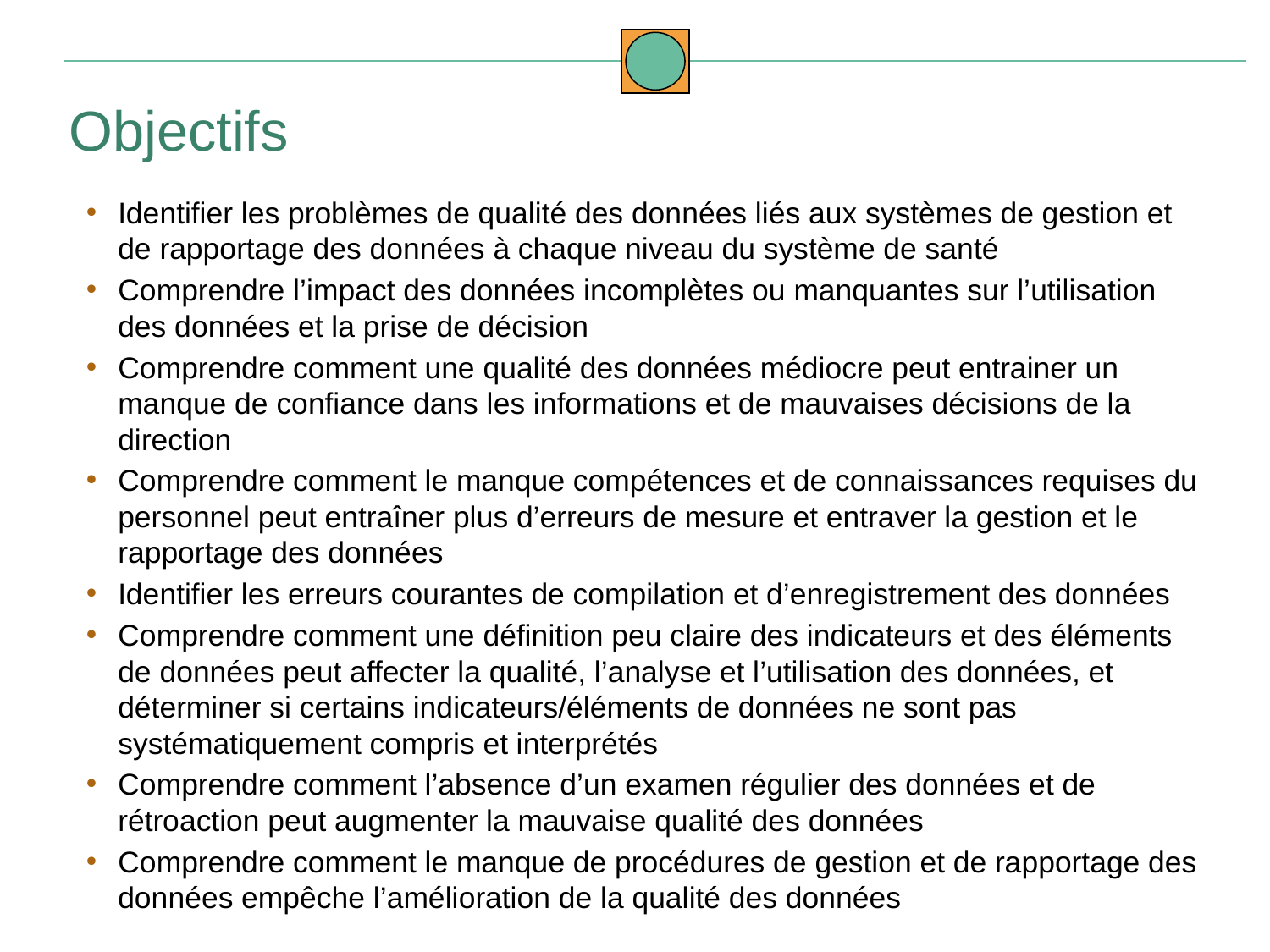

Objectifs
Identifier les problèmes de qualité des données liés aux systèmes de gestion et de rapportage des données à chaque niveau du système de santé
Comprendre l’impact des données incomplètes ou manquantes sur l’utilisation des données et la prise de décision
Comprendre comment une qualité des données médiocre peut entrainer un manque de confiance dans les informations et de mauvaises décisions de la direction
Comprendre comment le manque compétences et de connaissances requises du personnel peut entraîner plus d’erreurs de mesure et entraver la gestion et le rapportage des données
Identifier les erreurs courantes de compilation et d’enregistrement des données
Comprendre comment une définition peu claire des indicateurs et des éléments de données peut affecter la qualité, l’analyse et l’utilisation des données, et déterminer si certains indicateurs/éléments de données ne sont pas systématiquement compris et interprétés
Comprendre comment l’absence d’un examen régulier des données et de rétroaction peut augmenter la mauvaise qualité des données
Comprendre comment le manque de procédures de gestion et de rapportage des données empêche l’amélioration de la qualité des données